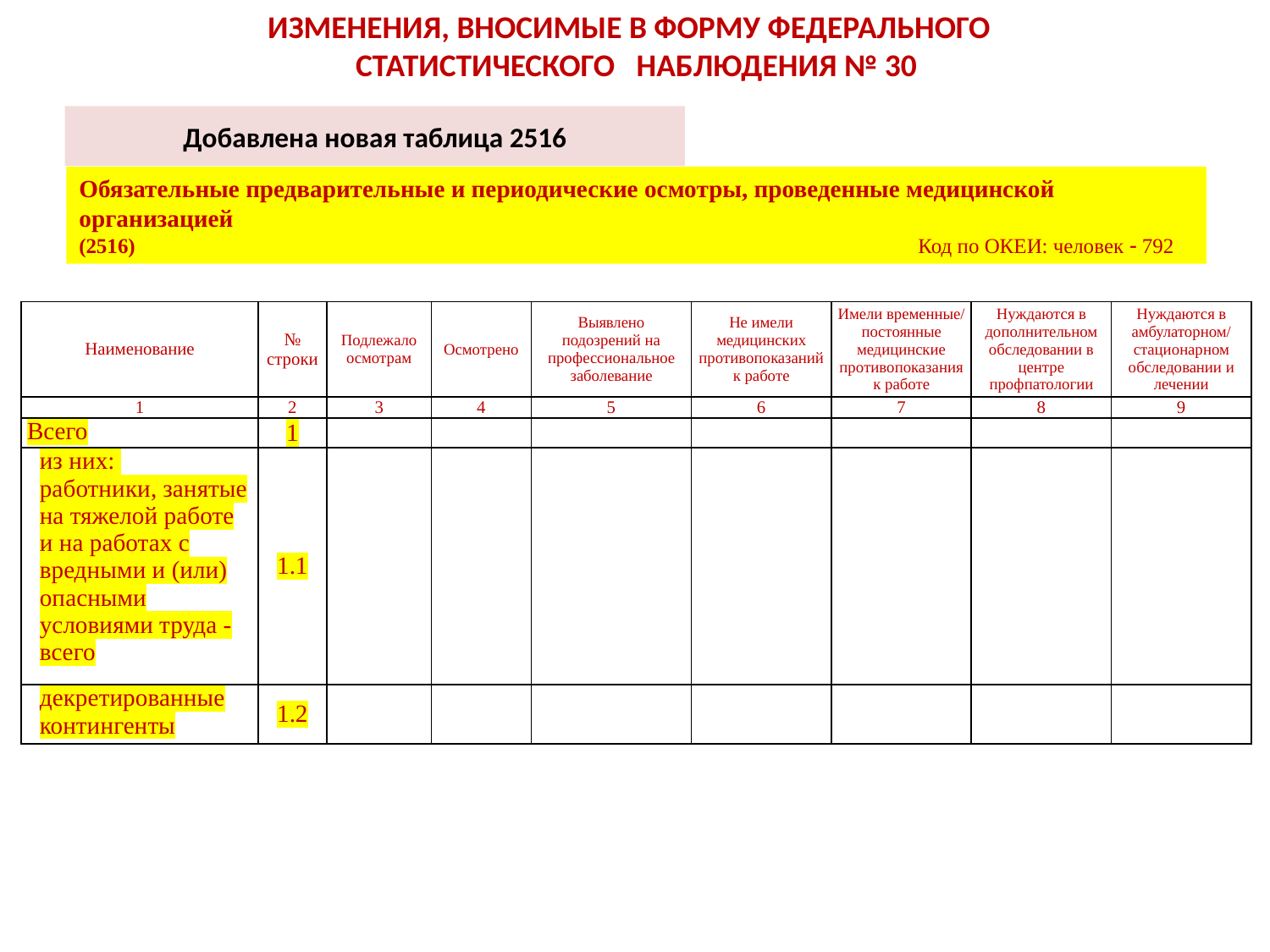

ИЗМЕНЕНИЯ, ВНОСИМЫЕ В ФОРМУ ФЕДЕРАЛЬНОГО
СТАТИСТИЧЕСКОГО   НАБЛЮДЕНИЯ № 30
Добавлена новая таблица 2516
Обязательные предварительные и периодические осмотры, проведенные медицинской организацией
(2516)                                                                                                                                                    Код по ОКЕИ: человек − 792
| Наименование | № строки | Подлежало осмотрам | Осмотрено | Выявлено подозрений на профессиональное заболевание | Не имели медицинских противопоказаний к работе | Имели временные/ постоянные медицинские противопоказания к работе | Нуждаются в дополнительном обследовании в центре профпатологии | Нуждаются в амбулаторном/ стационарном обследовании и лечении |
| --- | --- | --- | --- | --- | --- | --- | --- | --- |
| 1 | 2 | 3 | 4 | 5 | 6 | 7 | 8 | 9 |
| Всего | 1 |  |  |  |  |  |  |  |
| из них: работники, занятые на тяжелой работе и на работах с вредными и (или) опасными условиями труда - всего | 1.1 |  |  |  |  |  |  |  |
| декретированные контингенты | 1.2 |  |  |  |  |  |  |  |

83